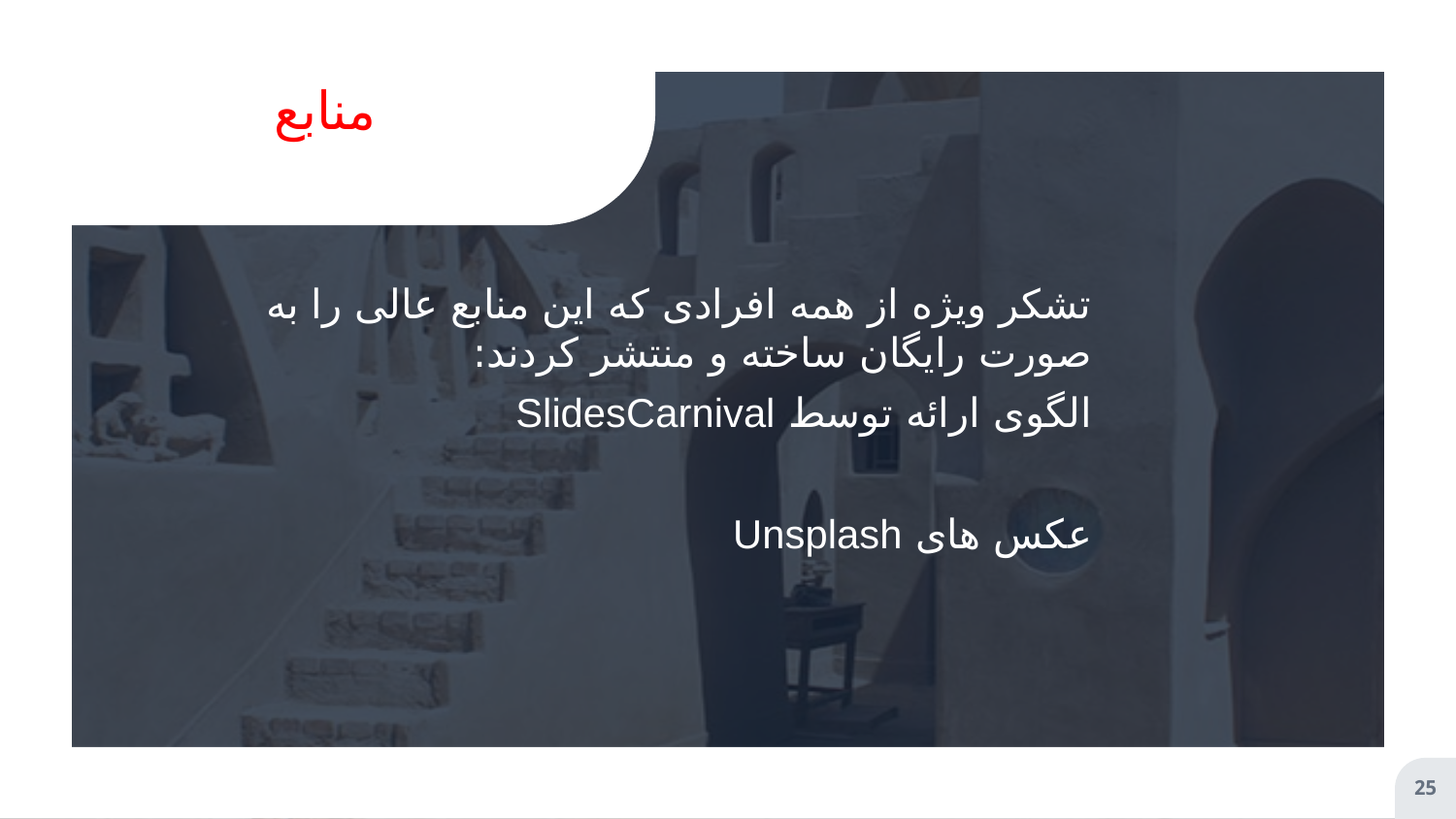

# منابع
تشکر ویژه از همه افرادی که این منابع عالی را به صورت رایگان ساخته و منتشر کردند:
الگوی ارائه توسط SlidesCarnival

عکس های Unsplash
25